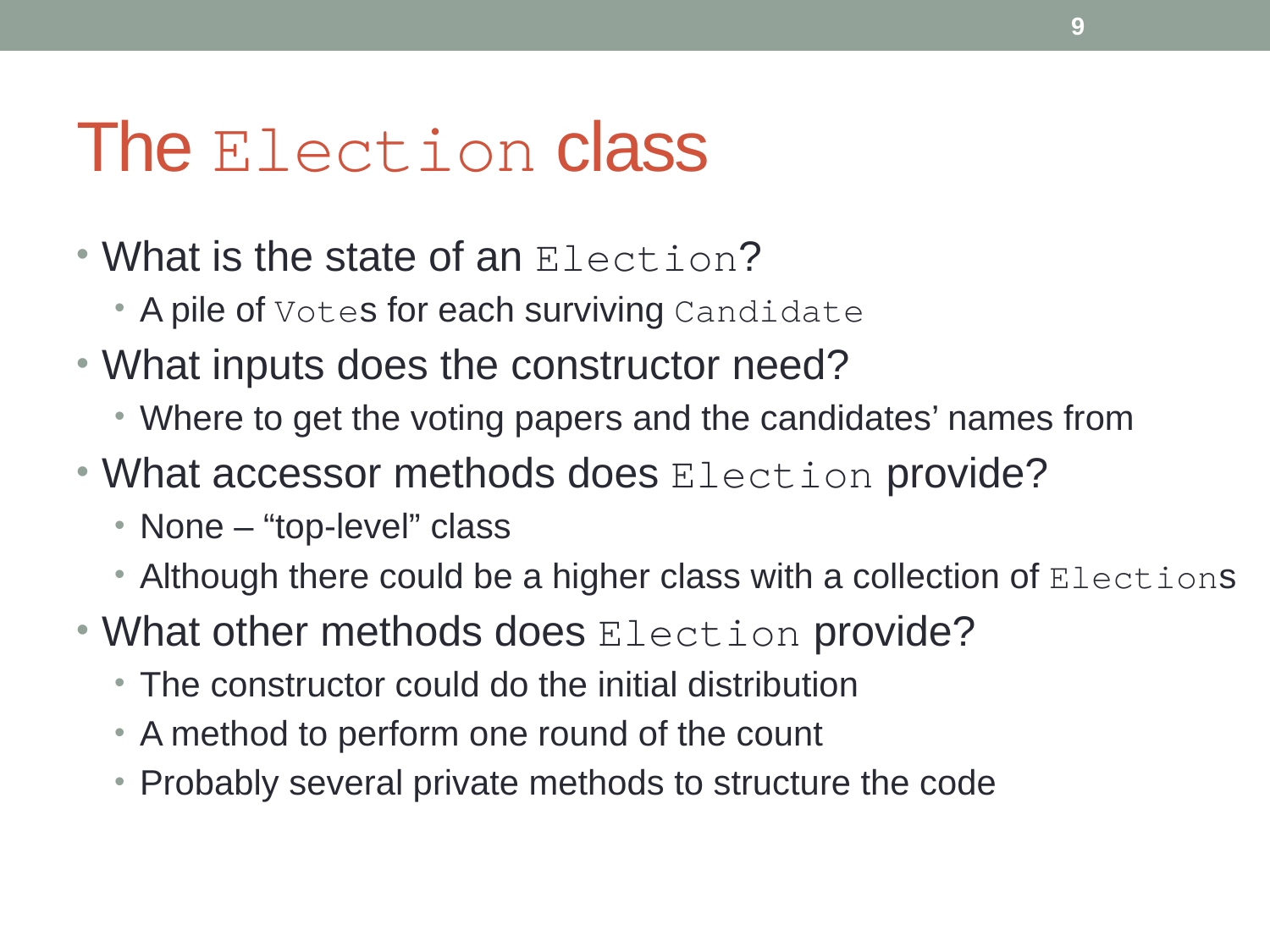

9
# The Election class
What is the state of an Election?
A pile of Votes for each surviving Candidate
What inputs does the constructor need?
Where to get the voting papers and the candidates’ names from
What accessor methods does Election provide?
None – “top-level” class
Although there could be a higher class with a collection of Elections
What other methods does Election provide?
The constructor could do the initial distribution
A method to perform one round of the count
Probably several private methods to structure the code